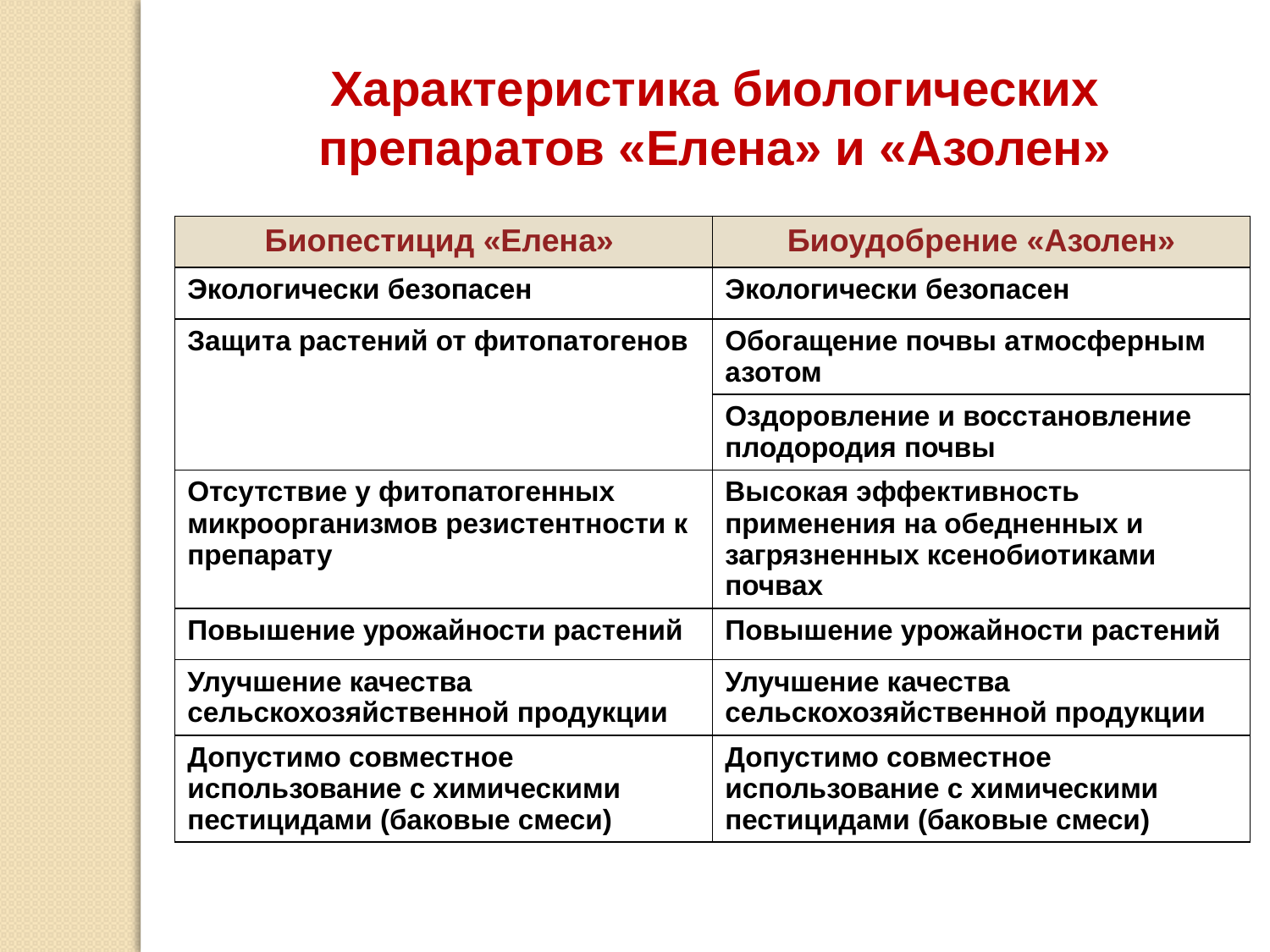

Характеристика биологических препаратов «Елена» и «Азолен»
| Биопестицид «Елена» | Биоудобрение «Азолен» |
| --- | --- |
| Экологически безопасен | Экологически безопасен |
| Защита растений от фитопатогенов | Обогащение почвы атмосферным азотом |
|  | Оздоровление и восстановление плодородия почвы |
| Отсутствие у фитопатогенных микроорганизмов резистентности к препарату | Высокая эффективность применения на обедненных и загрязненных ксенобиотиками почвах |
| Повышение урожайности растений | Повышение урожайности растений |
| Улучшение качества сельскохозяйственной продукции | Улучшение качества сельскохозяйственной продукции |
| Допустимо совместное использование с химическими пестицидами (баковые смеси) | Допустимо совместное использование с химическими пестицидами (баковые смеси) |